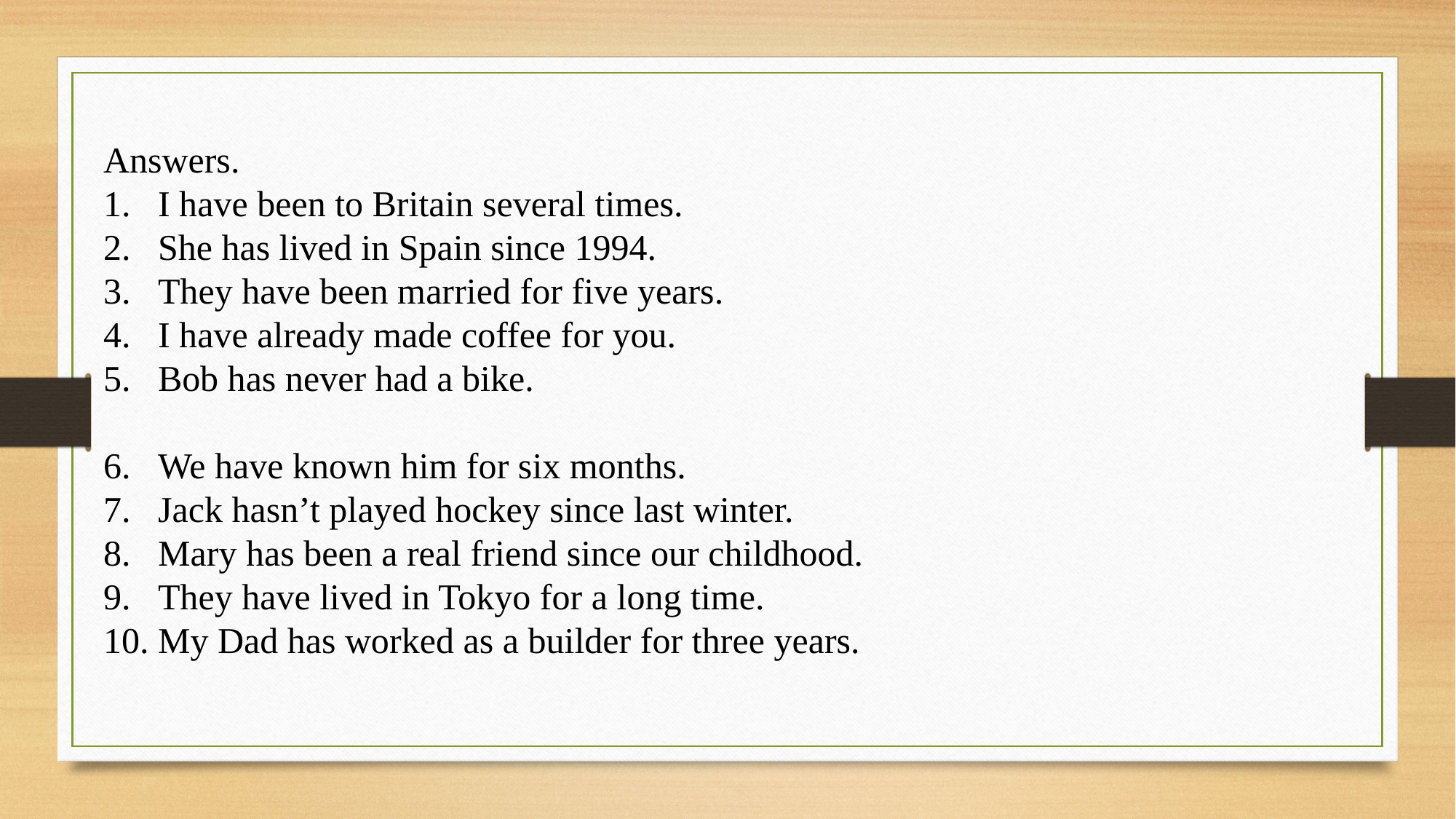

Answers.
I have been to Britain several times.
She has lived in Spain since 1994.
They have been married for five years.
I have already made coffee for you.
Bob has never had a bike.

We have known him for six months.
Jack hasn’t played hockey since last winter.
Mary has been a real friend since our childhood.
They have lived in Tokyo for a long time.
My Dad has worked as a builder for three years.